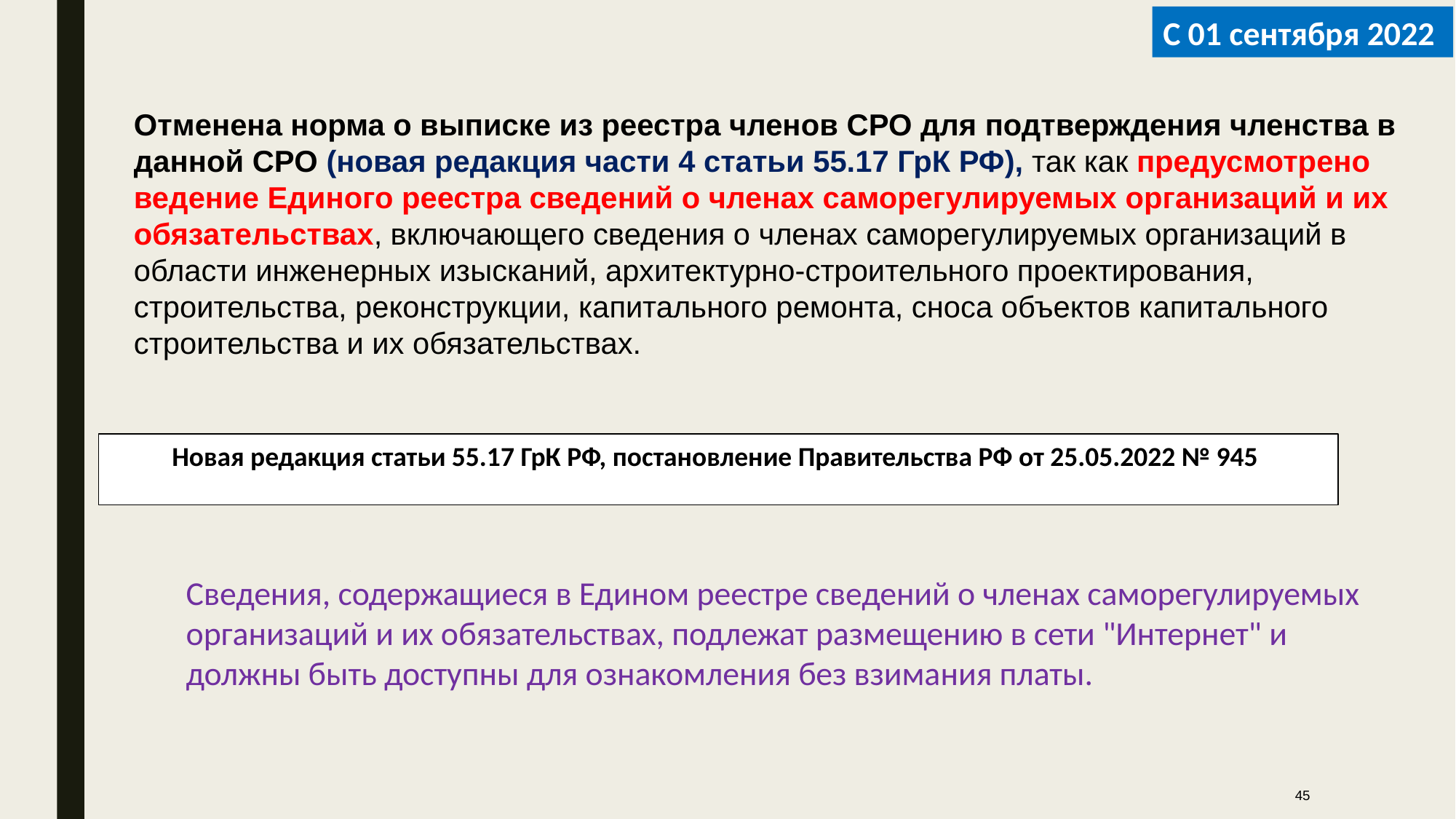

С 01 сентября 2022
Отменена норма о выписке из реестра членов СРО для подтверждения членства в данной СРО (новая редакция части 4 статьи 55.17 ГрК РФ), так как предусмотрено ведение Единого реестра сведений о членах саморегулируемых организаций и их обязательствах, включающего сведения о членах саморегулируемых организаций в области инженерных изысканий, архитектурно-строительного проектирования, строительства, реконструкции, капитального ремонта, сноса объектов капитального строительства и их обязательствах.
Новая редакция статьи 55.17 ГрК РФ, постановление Правительства РФ от 25.05.2022 № 945
Сведения, содержащиеся в Едином реестре сведений о членах саморегулируемых организаций и их обязательствах, подлежат размещению в сети "Интернет" и должны быть доступны для ознакомления без взимания платы.

45